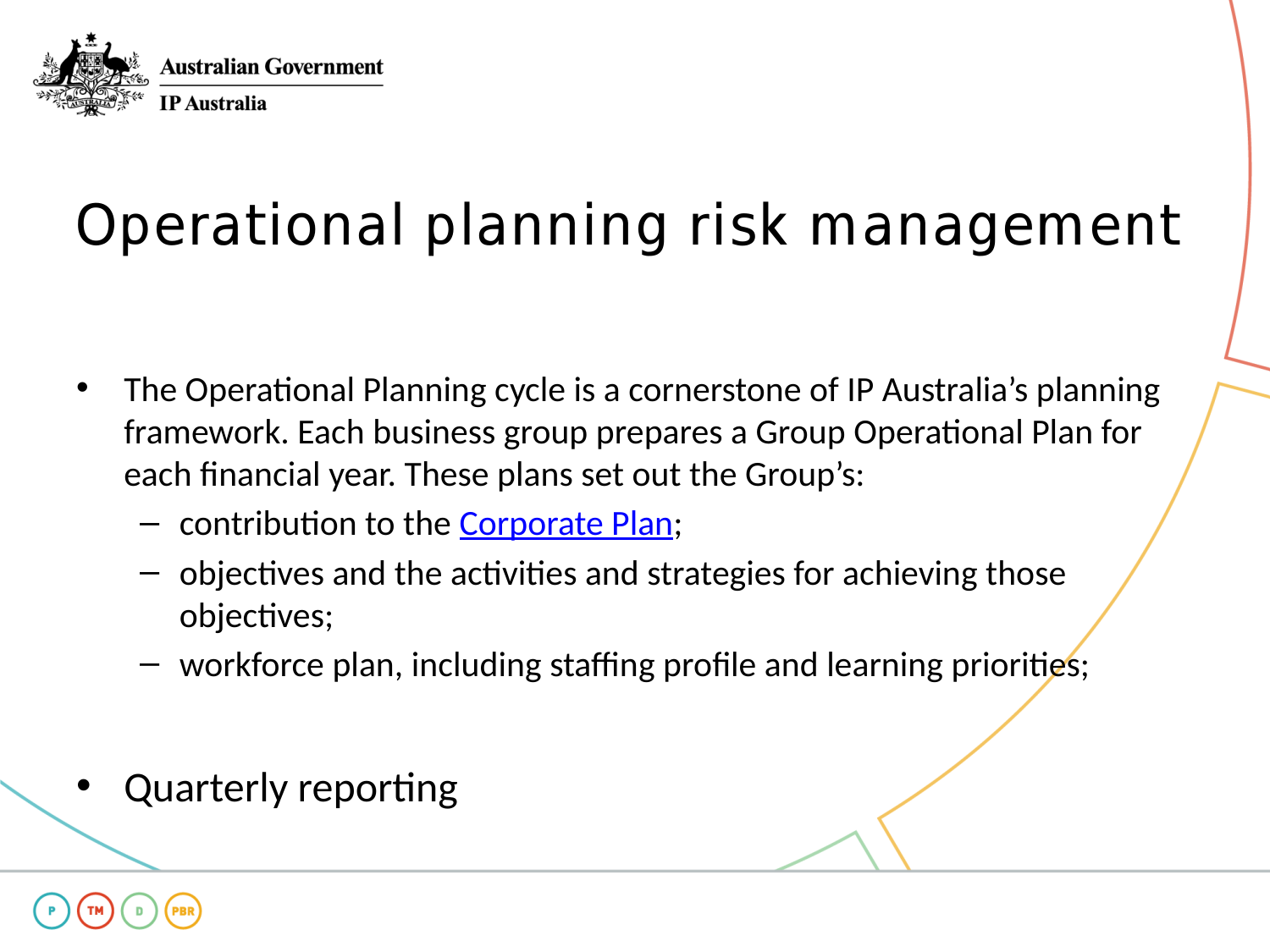

# Operational planning risk management

The Operational Planning cycle is a cornerstone of IP Australia’s planning framework. Each business group prepares a Group Operational Plan for each financial year. These plans set out the Group’s:
contribution to the Corporate Plan;
objectives and the activities and strategies for achieving those objectives;
workforce plan, including staffing profile and learning priorities;

Quarterly reporting